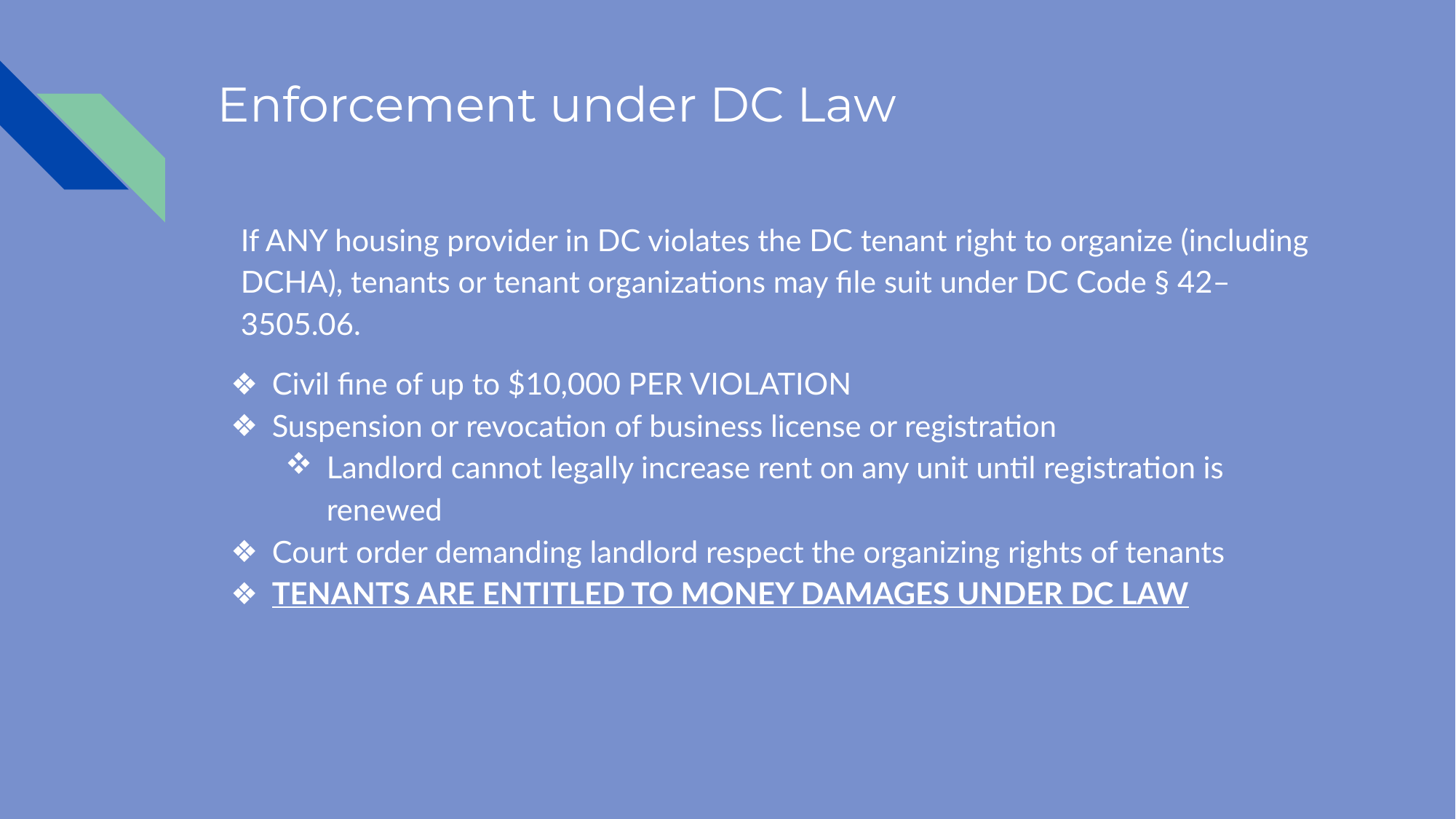

# Enforcement under DC Law
If ANY housing provider in DC violates the DC tenant right to organize (including DCHA), tenants or tenant organizations may file suit under DC Code § 42–3505.06.
Civil fine of up to $10,000 PER VIOLATION
Suspension or revocation of business license or registration
Landlord cannot legally increase rent on any unit until registration is renewed
Court order demanding landlord respect the organizing rights of tenants
TENANTS ARE ENTITLED TO MONEY DAMAGES UNDER DC LAW